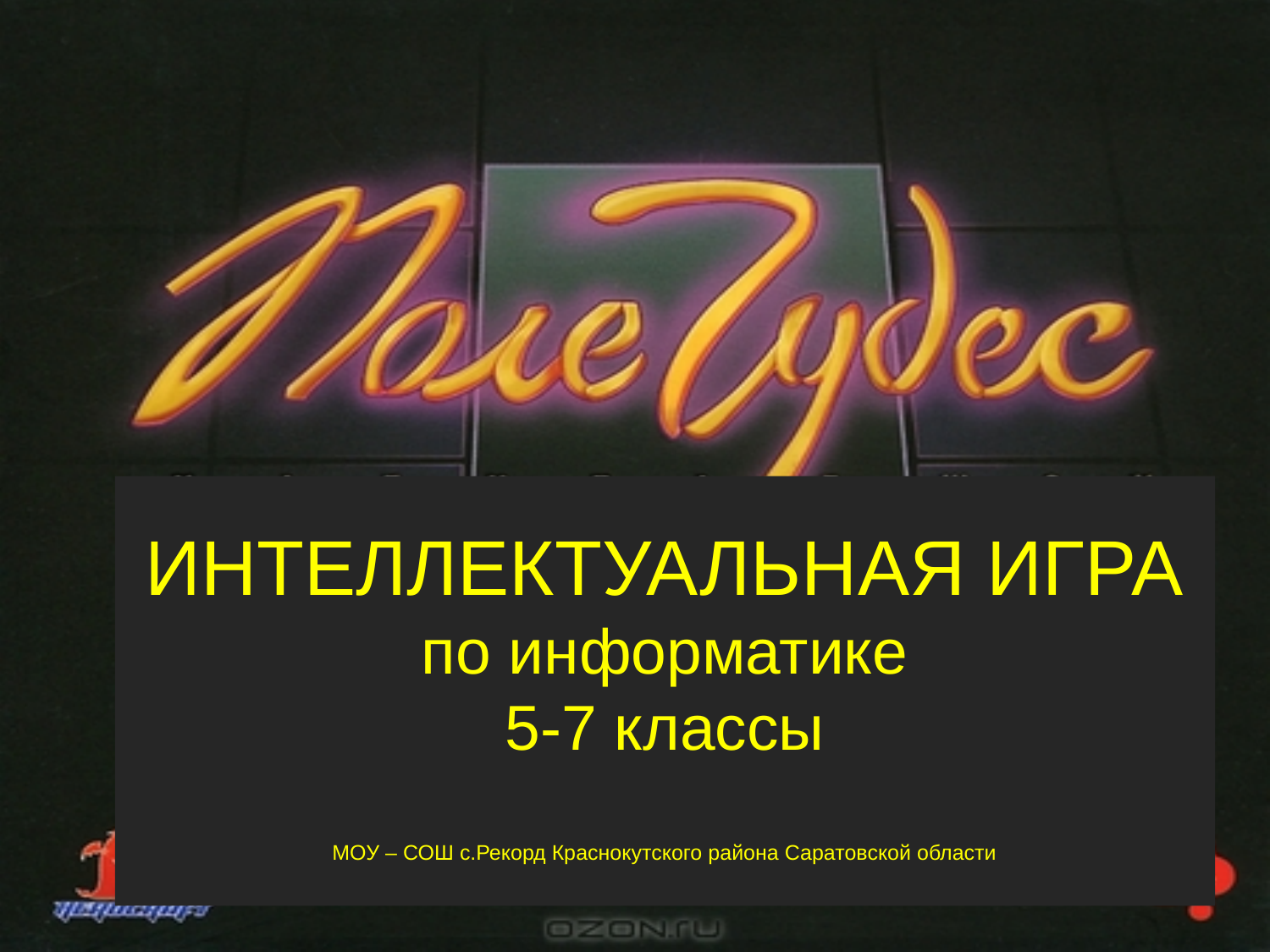

# ИНТЕЛЛЕКТУАЛЬНАЯ ИГРА по информатике 5-7 классы МОУ – СОШ с.Рекорд Краснокутского района Саратовской области